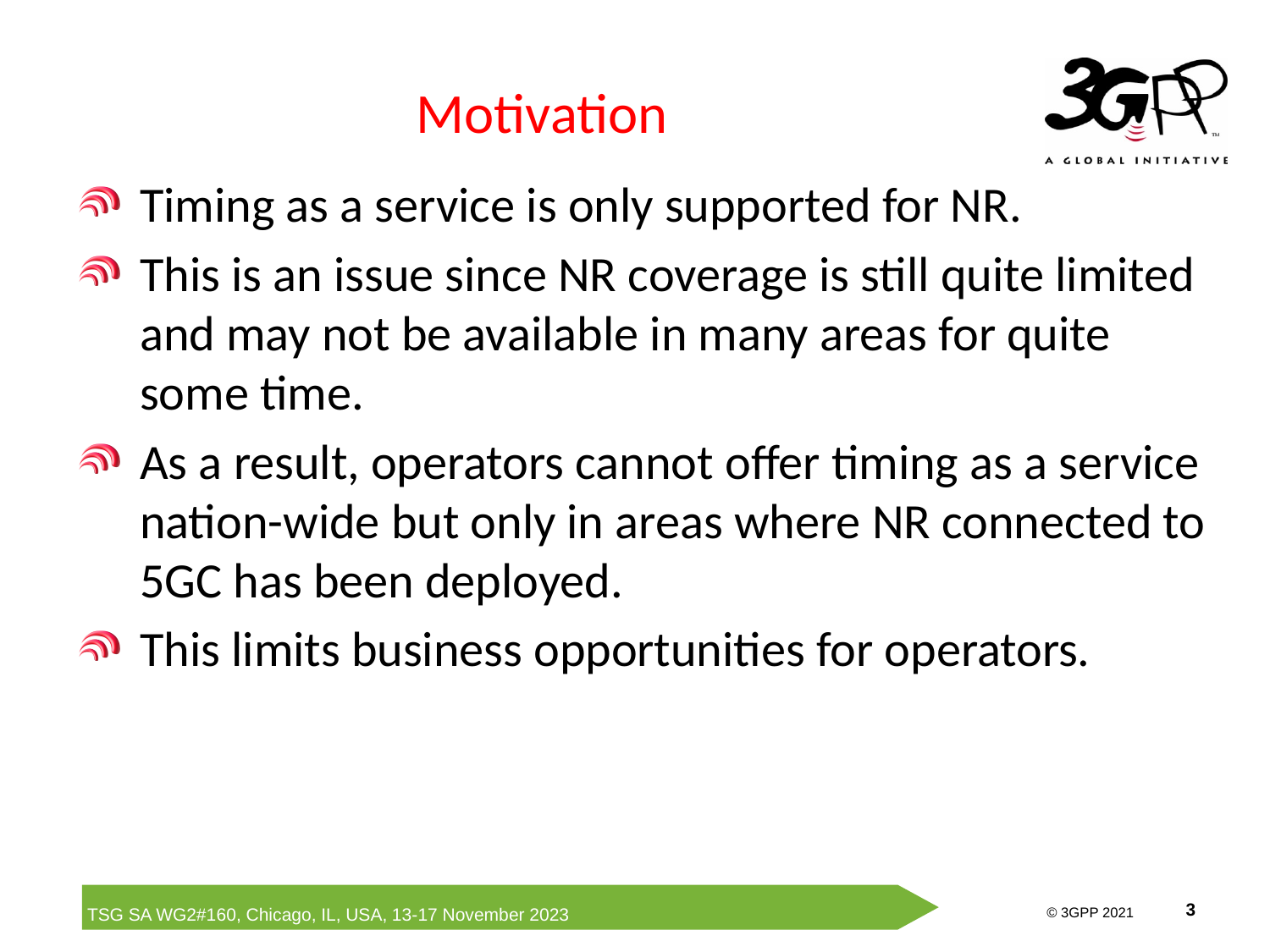

# Motivation
Timing as a service is only supported for NR.
This is an issue since NR coverage is still quite limited and may not be available in many areas for quite some time.
As a result, operators cannot offer timing as a service nation-wide but only in areas where NR connected to 5GC has been deployed.
This limits business opportunities for operators.